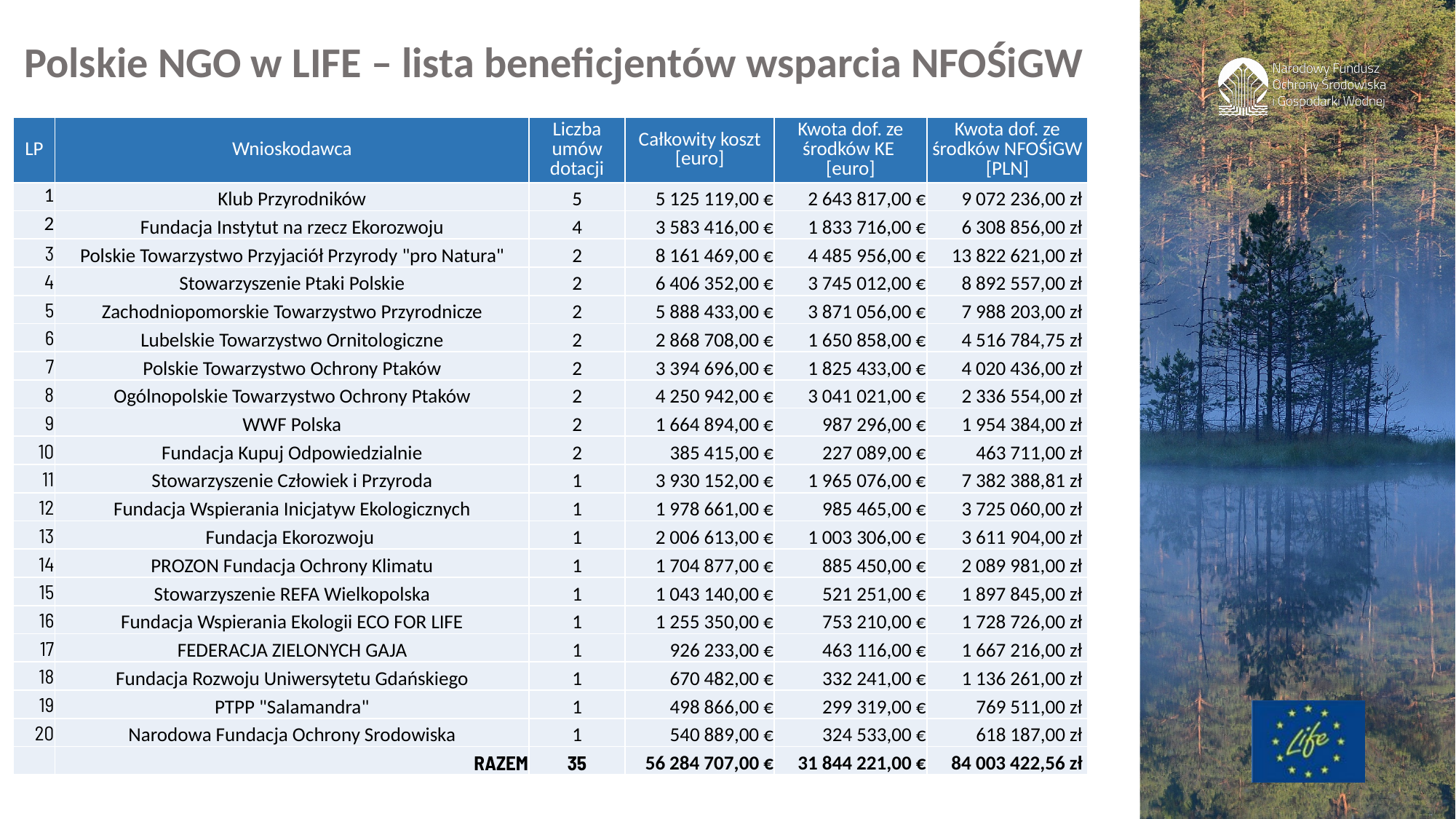

Polskie NGO w LIFE – lista beneficjentów wsparcia NFOŚiGW
| LP | Wnioskodawca | Liczba umów dotacji | Całkowity koszt [euro] | Kwota dof. ze środków KE [euro] | Kwota dof. ze środków NFOŚiGW [PLN] |
| --- | --- | --- | --- | --- | --- |
| 1 | Klub Przyrodników | 5 | 5 125 119,00 € | 2 643 817,00 € | 9 072 236,00 zł |
| 2 | Fundacja Instytut na rzecz Ekorozwoju | 4 | 3 583 416,00 € | 1 833 716,00 € | 6 308 856,00 zł |
| 3 | Polskie Towarzystwo Przyjaciół Przyrody "pro Natura" | 2 | 8 161 469,00 € | 4 485 956,00 € | 13 822 621,00 zł |
| 4 | Stowarzyszenie Ptaki Polskie | 2 | 6 406 352,00 € | 3 745 012,00 € | 8 892 557,00 zł |
| 5 | Zachodniopomorskie Towarzystwo Przyrodnicze | 2 | 5 888 433,00 € | 3 871 056,00 € | 7 988 203,00 zł |
| 6 | Lubelskie Towarzystwo Ornitologiczne | 2 | 2 868 708,00 € | 1 650 858,00 € | 4 516 784,75 zł |
| 7 | Polskie Towarzystwo Ochrony Ptaków | 2 | 3 394 696,00 € | 1 825 433,00 € | 4 020 436,00 zł |
| 8 | Ogólnopolskie Towarzystwo Ochrony Ptaków | 2 | 4 250 942,00 € | 3 041 021,00 € | 2 336 554,00 zł |
| 9 | WWF Polska | 2 | 1 664 894,00 € | 987 296,00 € | 1 954 384,00 zł |
| 10 | Fundacja Kupuj Odpowiedzialnie | 2 | 385 415,00 € | 227 089,00 € | 463 711,00 zł |
| 11 | Stowarzyszenie Człowiek i Przyroda | 1 | 3 930 152,00 € | 1 965 076,00 € | 7 382 388,81 zł |
| 12 | Fundacja Wspierania Inicjatyw Ekologicznych | 1 | 1 978 661,00 € | 985 465,00 € | 3 725 060,00 zł |
| 13 | Fundacja Ekorozwoju | 1 | 2 006 613,00 € | 1 003 306,00 € | 3 611 904,00 zł |
| 14 | PROZON Fundacja Ochrony Klimatu | 1 | 1 704 877,00 € | 885 450,00 € | 2 089 981,00 zł |
| 15 | Stowarzyszenie REFA Wielkopolska | 1 | 1 043 140,00 € | 521 251,00 € | 1 897 845,00 zł |
| 16 | Fundacja Wspierania Ekologii ECO FOR LIFE | 1 | 1 255 350,00 € | 753 210,00 € | 1 728 726,00 zł |
| 17 | FEDERACJA ZIELONYCH GAJA | 1 | 926 233,00 € | 463 116,00 € | 1 667 216,00 zł |
| 18 | Fundacja Rozwoju Uniwersytetu Gdańskiego | 1 | 670 482,00 € | 332 241,00 € | 1 136 261,00 zł |
| 19 | PTPP "Salamandra" | 1 | 498 866,00 € | 299 319,00 € | 769 511,00 zł |
| 20 | Narodowa Fundacja Ochrony Srodowiska | 1 | 540 889,00 € | 324 533,00 € | 618 187,00 zł |
|  | RAZEM | 35 | 56 284 707,00 € | 31 844 221,00 € | 84 003 422,56 zł |